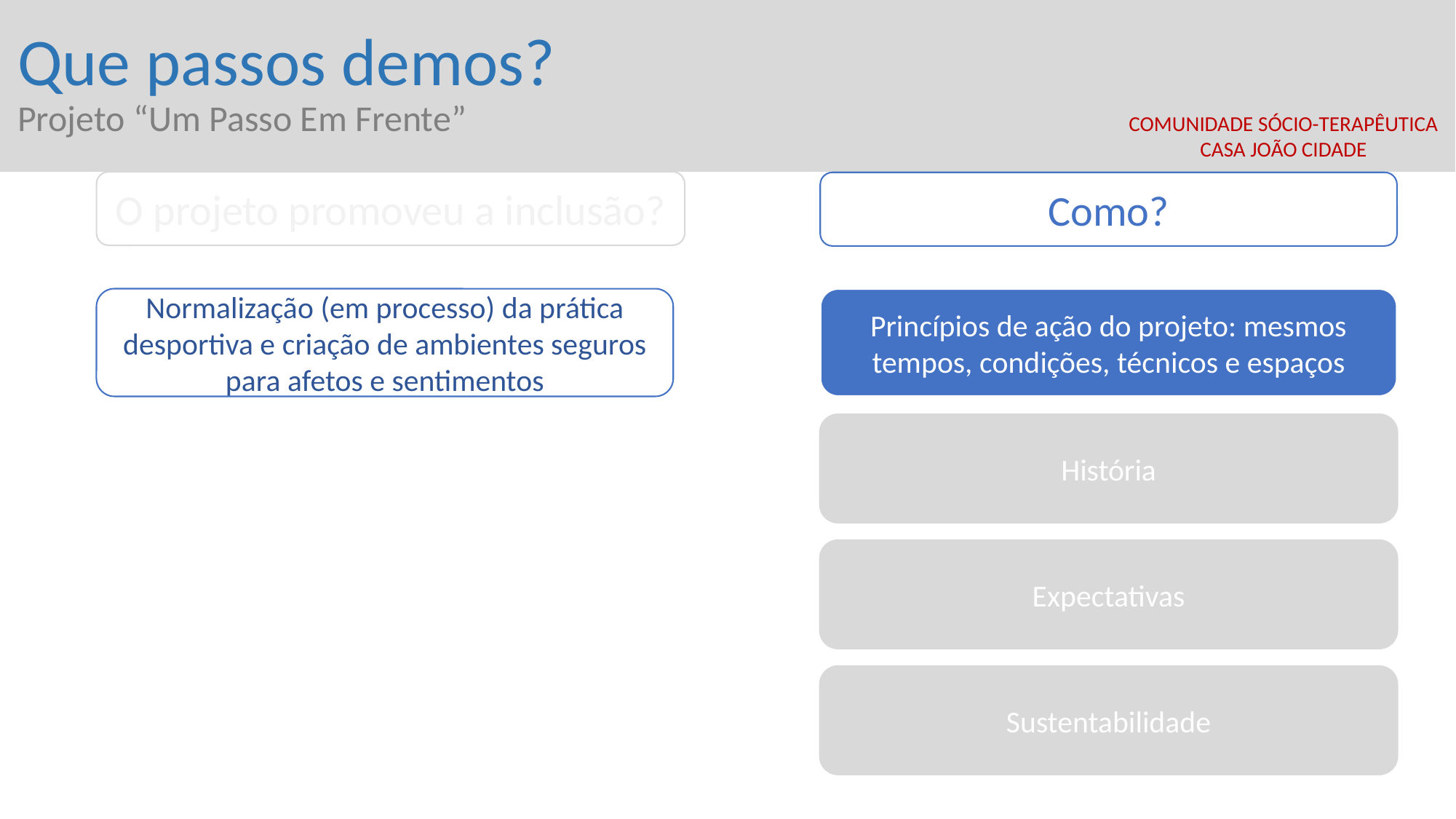

Que passos demos?
Projeto “Um Passo Em Frente”
COMUNIDADE SÓCIO-TERAPÊUTICA
 CASA JOÃO CIDADE
O projeto promoveu a inclusão?
Como?
Normalização (em processo) da prática desportiva e criação de ambientes seguros para afetos e sentimentos
Princípios de ação do projeto: mesmos tempos, condições, técnicos e espaços
História
Expectativas
Sustentabilidade